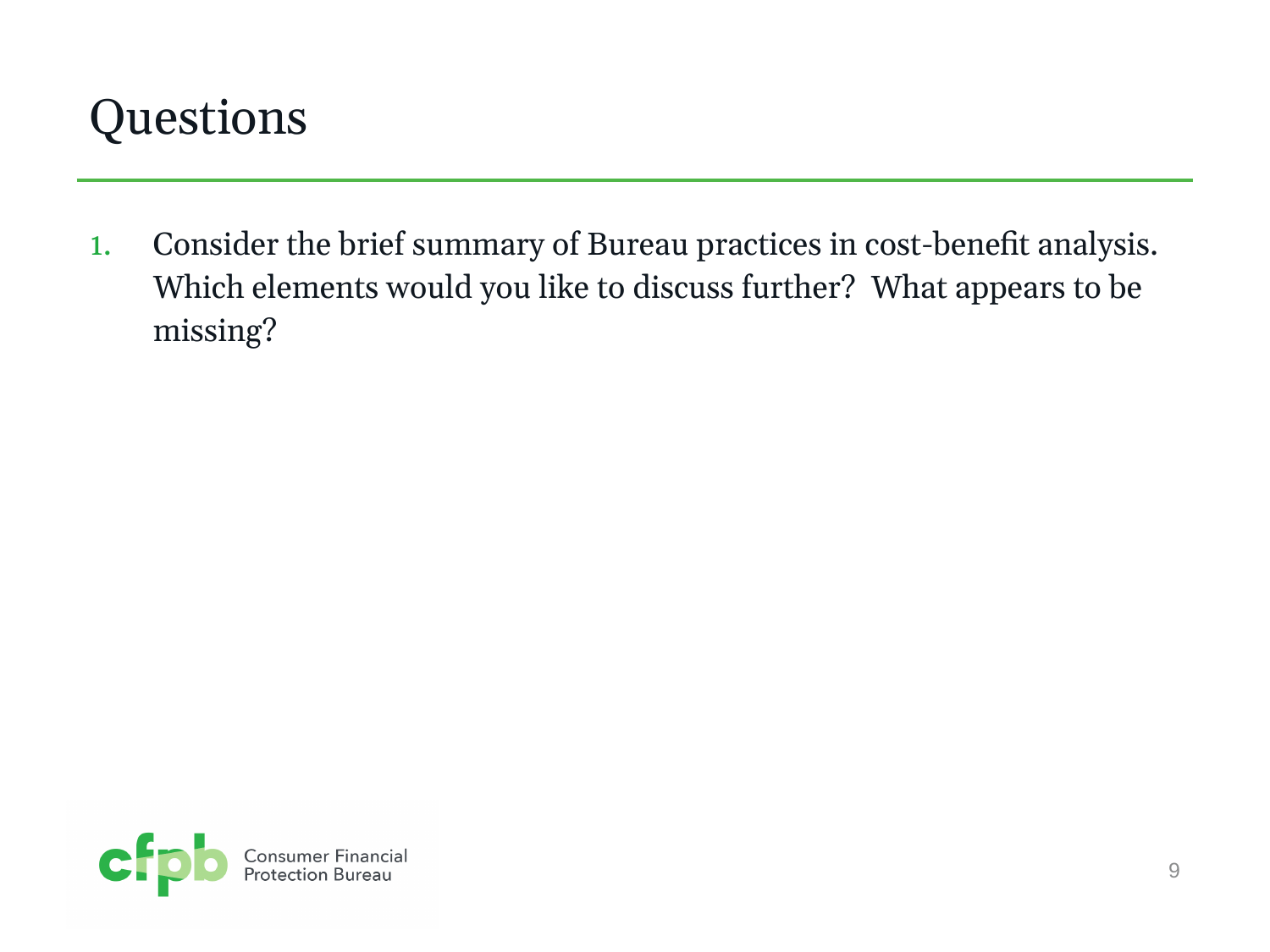

# Questions
Consider the brief summary of Bureau practices in cost-benefit analysis.  Which elements would you like to discuss further?  What appears to be missing?

9